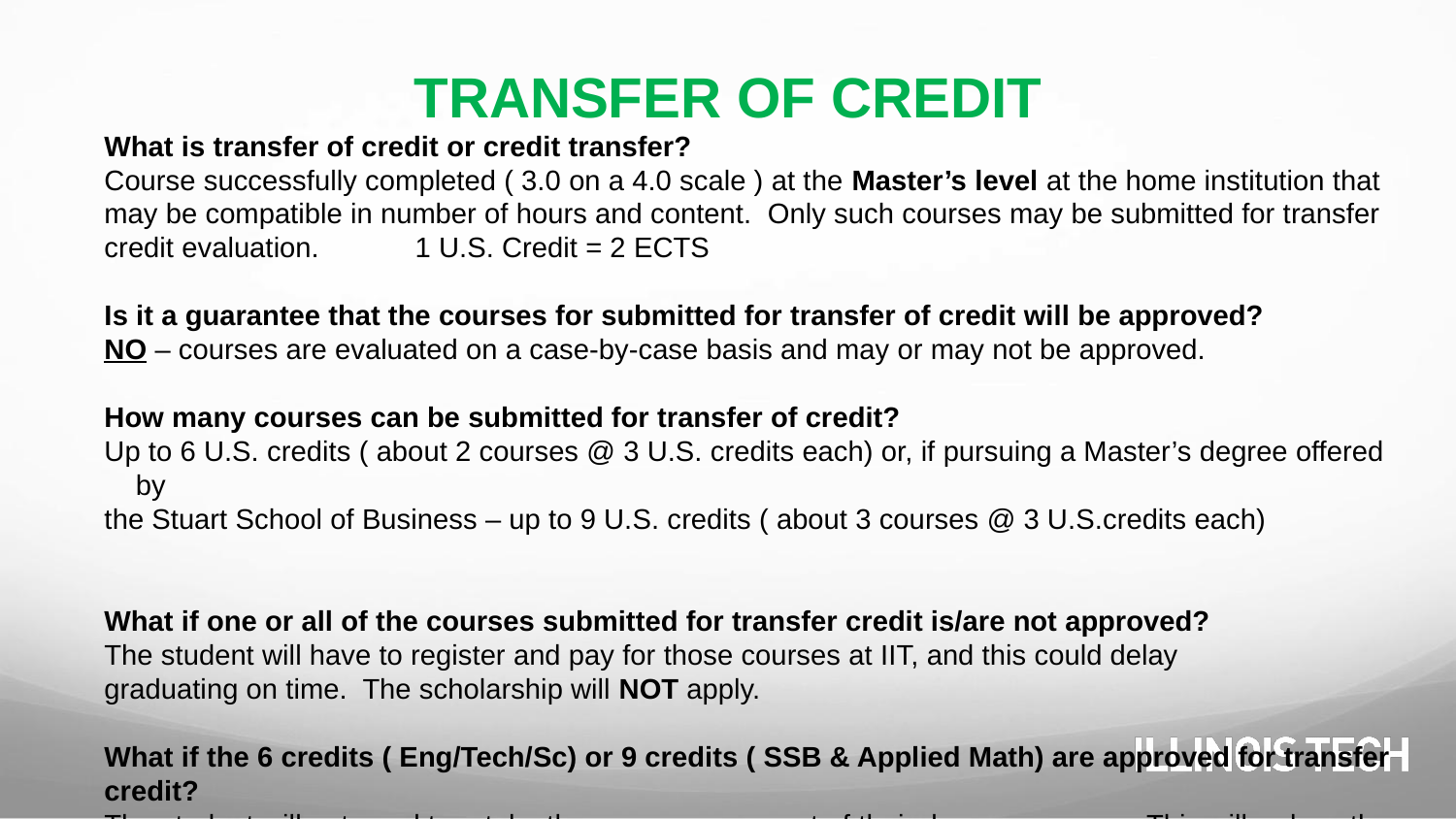

# TRANSFER OF CREDIT
What is transfer of credit or credit transfer?
Course successfully completed ( 3.0 on a 4.0 scale ) at the Master’s level at the home institution that
may be compatible in number of hours and content.  Only such courses may be submitted for transfer
credit evaluation.            1 U.S. Credit = 2 ECTS

Is it a guarantee that the courses for submitted for transfer of credit will be approved?
NO – courses are evaluated on a case-by-case basis and may or may not be approved.

How many courses can be submitted for transfer of credit?
Up to 6 U.S. credits ( about 2 courses @ 3 U.S. credits each) or, if pursuing a Master’s degree offered by
the Stuart School of Business – up to 9 U.S. credits ( about 3 courses @ 3 U.S.credits each)

What if one or all of the courses submitted for transfer credit is/are not approved?
The student will have to register and pay for those courses at IIT, and this could delay
graduating on time.  The scholarship will NOT apply.

What if the 6 credits ( Eng/Tech/Sc) or 9 credits ( SSB & Applied Math) are approved for transfer
credit?
The student will not need to retake those courses as part of their degree program.  This will reduce the
 credit load ( if a Master’s program of 30 credits) to 24 credits ( 30 – 6)